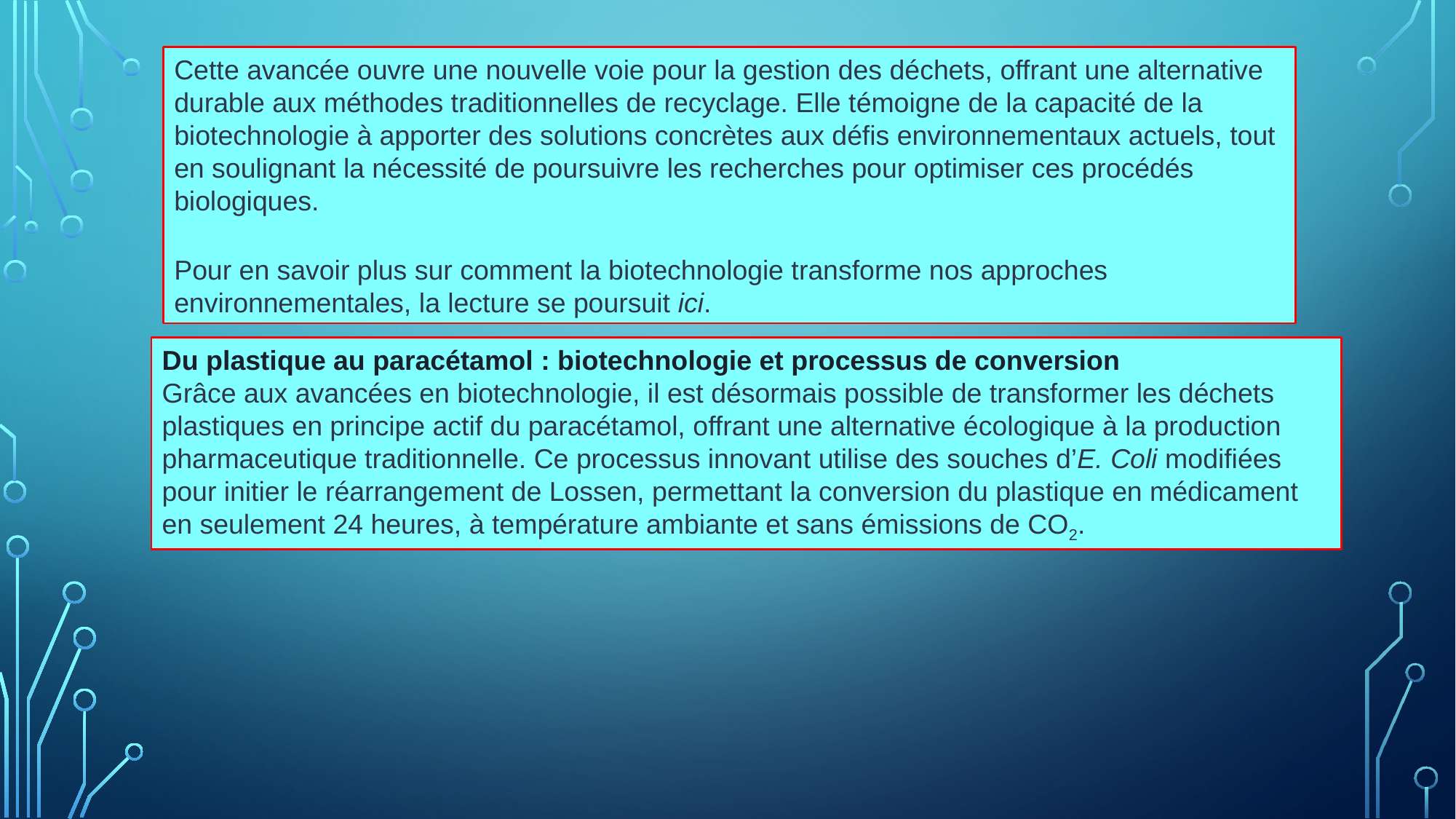

Cette avancée ouvre une nouvelle voie pour la gestion des déchets, offrant une alternative durable aux méthodes traditionnelles de recyclage. Elle témoigne de la capacité de la biotechnologie à apporter des solutions concrètes aux défis environnementaux actuels, tout en soulignant la nécessité de poursuivre les recherches pour optimiser ces procédés biologiques.
Pour en savoir plus sur comment la biotechnologie transforme nos approches environnementales, la lecture se poursuit ici.
Du plastique au paracétamol : biotechnologie et processus de conversion
Grâce aux avancées en biotechnologie, il est désormais possible de transformer les déchets plastiques en principe actif du paracétamol, offrant une alternative écologique à la production pharmaceutique traditionnelle. Ce processus innovant utilise des souches d’E. Coli modifiées pour initier le réarrangement de Lossen, permettant la conversion du plastique en médicament en seulement 24 heures, à température ambiante et sans émissions de CO2.